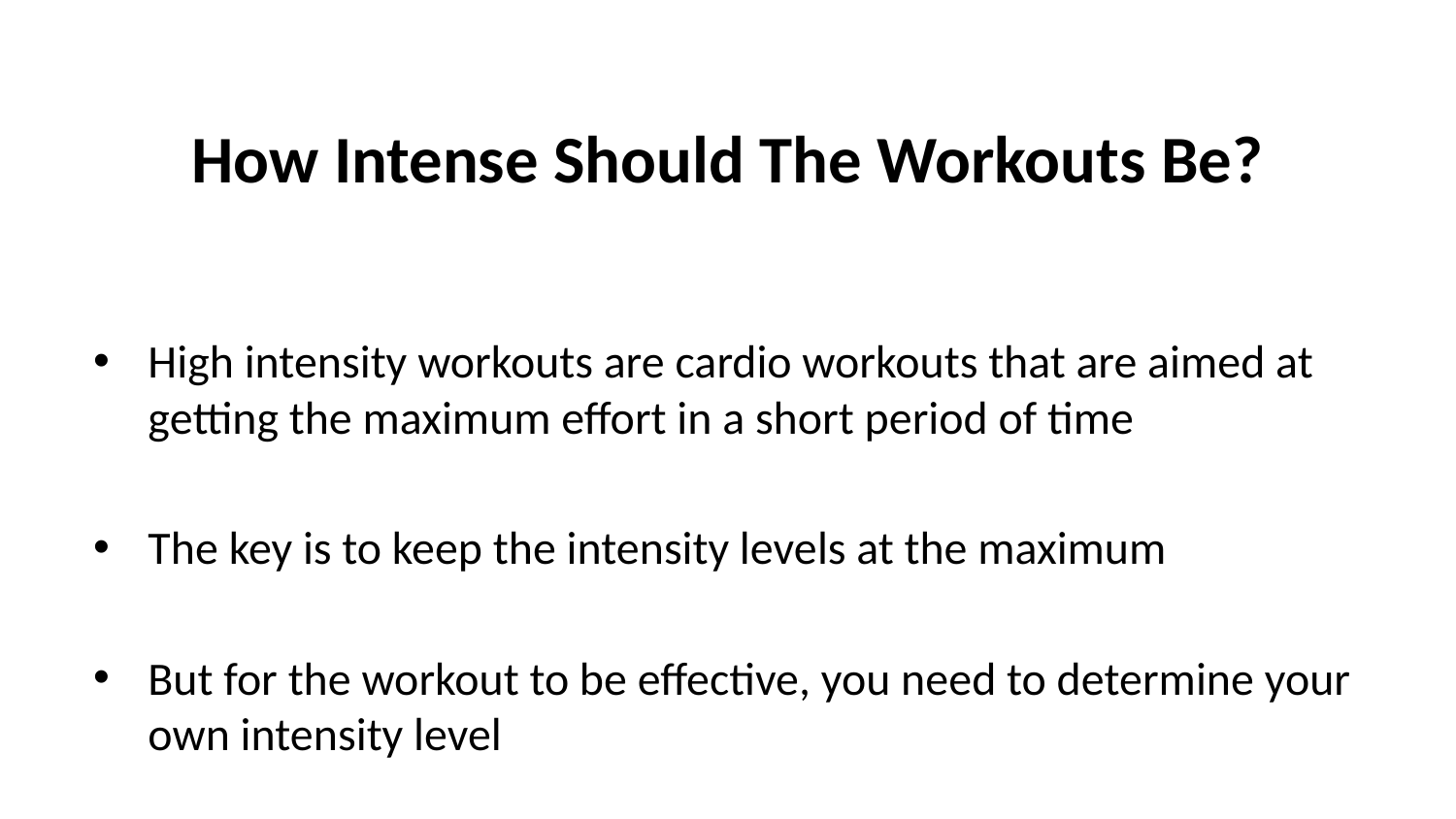

# How Intense Should The Workouts Be?
High intensity workouts are cardio workouts that are aimed at getting the maximum effort in a short period of time

The key is to keep the intensity levels at the maximum

But for the workout to be effective, you need to determine your own intensity level